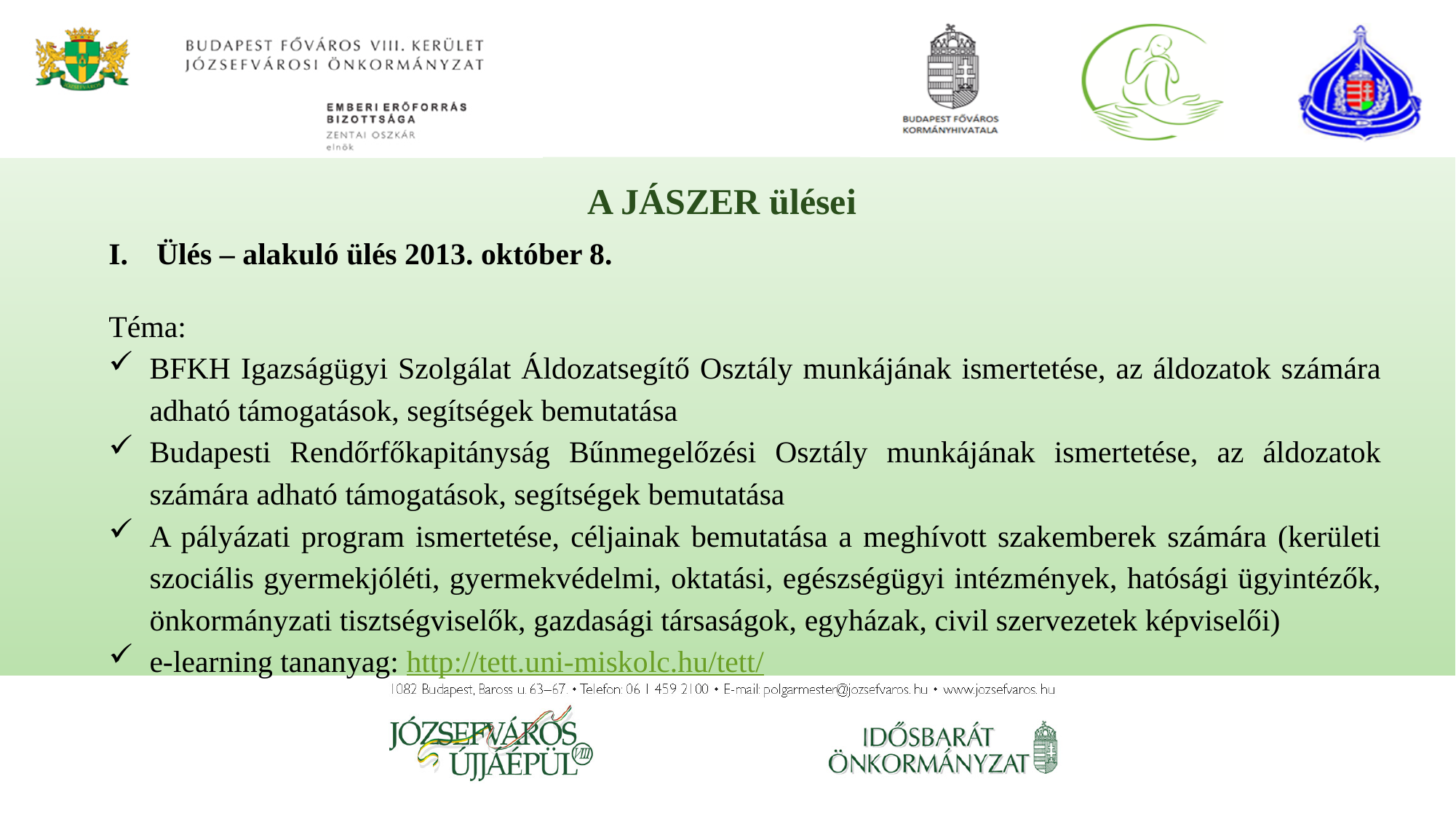

A JÁSZER ülései
Ülés – alakuló ülés 2013. október 8.

Téma:
BFKH Igazságügyi Szolgálat Áldozatsegítő Osztály munkájának ismertetése, az áldozatok számára adható támogatások, segítségek bemutatása
Budapesti Rendőrfőkapitányság Bűnmegelőzési Osztály munkájának ismertetése, az áldozatok számára adható támogatások, segítségek bemutatása
A pályázati program ismertetése, céljainak bemutatása a meghívott szakemberek számára (kerületi szociális gyermekjóléti, gyermekvédelmi, oktatási, egészségügyi intézmények, hatósági ügyintézők, önkormányzati tisztségviselők, gazdasági társaságok, egyházak, civil szervezetek képviselői)
e-learning tananyag: http://tett.uni-miskolc.hu/tett/